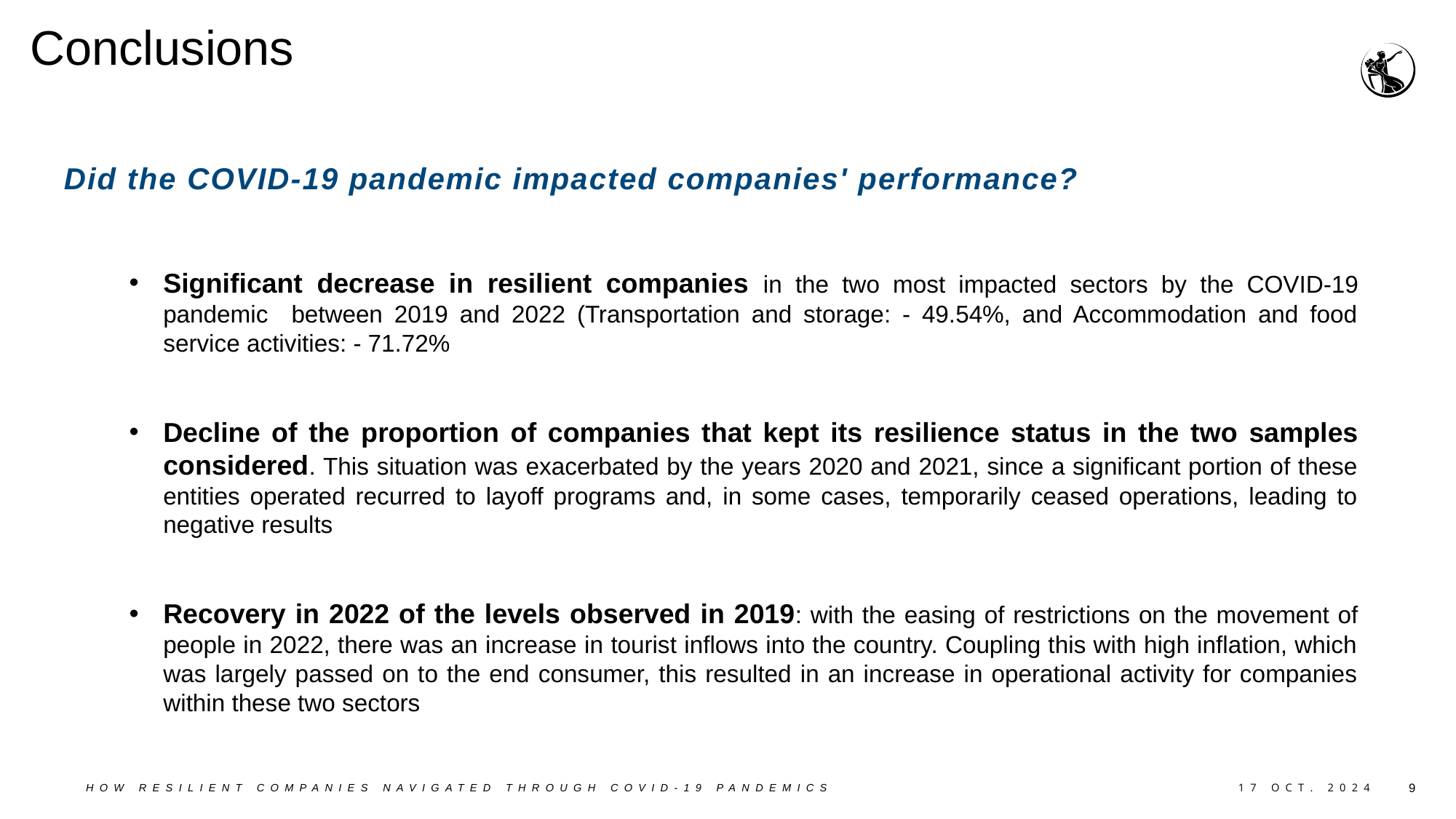

Conclusions

Did the COVID-19 pandemic impacted companies' performance?

Significant decrease in resilient companies in the two most impacted sectors by the COVID-19 pandemic  between 2019 and 2022 (Transportation and storage: - 49.54%, and Accommodation and food service activities: - 71.72%

Decline of the proportion of companies that kept its resilience status in the two samples considered. This situation was exacerbated by the years 2020 and 2021, since a significant portion of these entities operated recurred to layoff programs and, in some cases, temporarily ceased operations, leading to negative results

Recovery in 2022 of the levels observed in 2019: with the easing of restrictions on the movement of people in 2022, there was an increase in tourist inflows into the country. Coupling this with high inflation, which was largely passed on to the end consumer, this resulted in an increase in operational activity for companies within these two sectors

How resilient companies navigated through Covid-19 pandemics
17 Oct. 2024